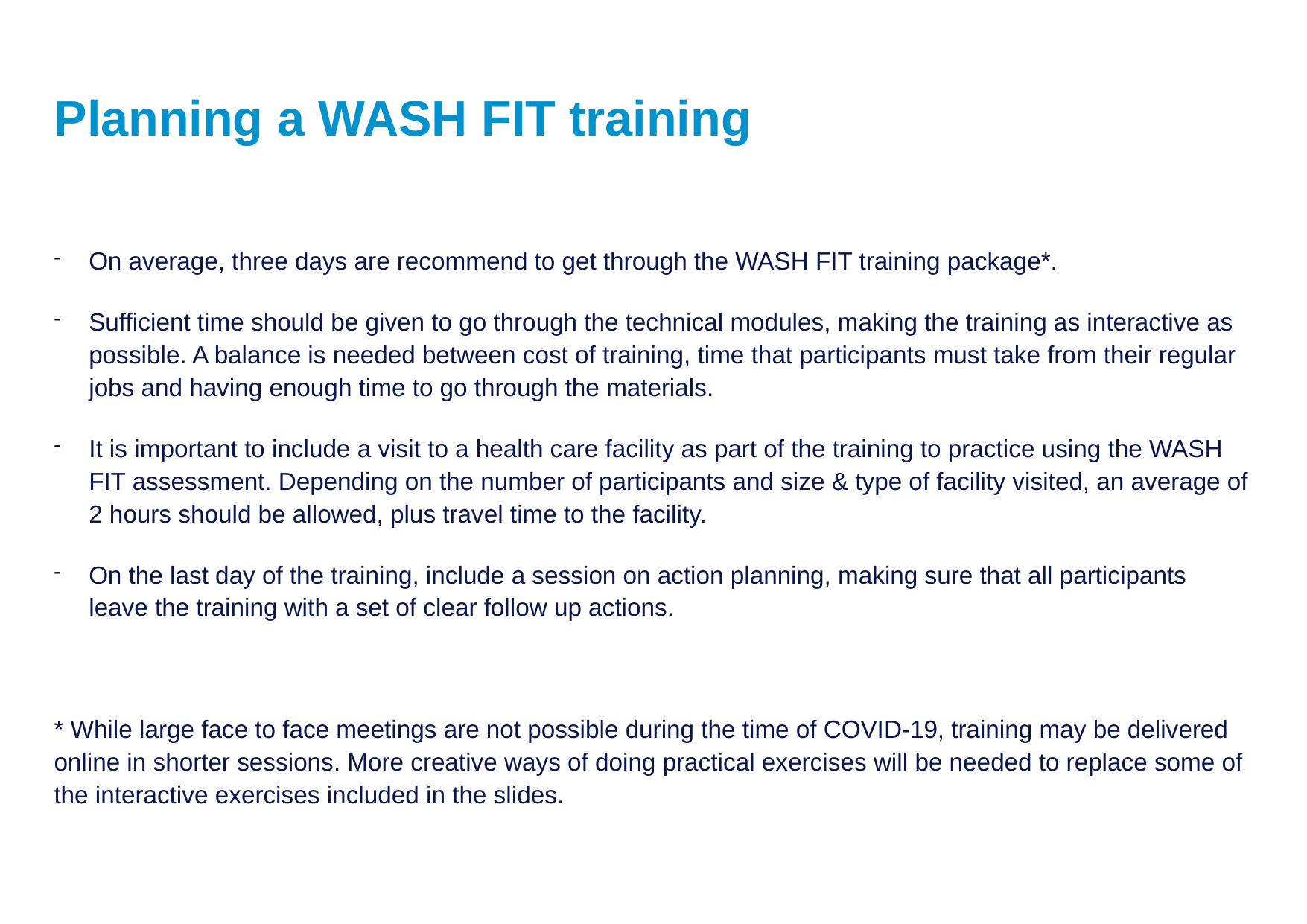

# Planning a WASH FIT training
On average, three days are recommend to get through the WASH FIT training package*.
Sufficient time should be given to go through the technical modules, making the training as interactive as possible. A balance is needed between cost of training, time that participants must take from their regular jobs and having enough time to go through the materials.
It is important to include a visit to a health care facility as part of the training to practice using the WASH FIT assessment. Depending on the number of participants and size & type of facility visited, an average of 2 hours should be allowed, plus travel time to the facility.
On the last day of the training, include a session on action planning, making sure that all participants leave the training with a set of clear follow up actions.

* While large face to face meetings are not possible during the time of COVID-19, training may be delivered online in shorter sessions. More creative ways of doing practical exercises will be needed to replace some of the interactive exercises included in the slides.